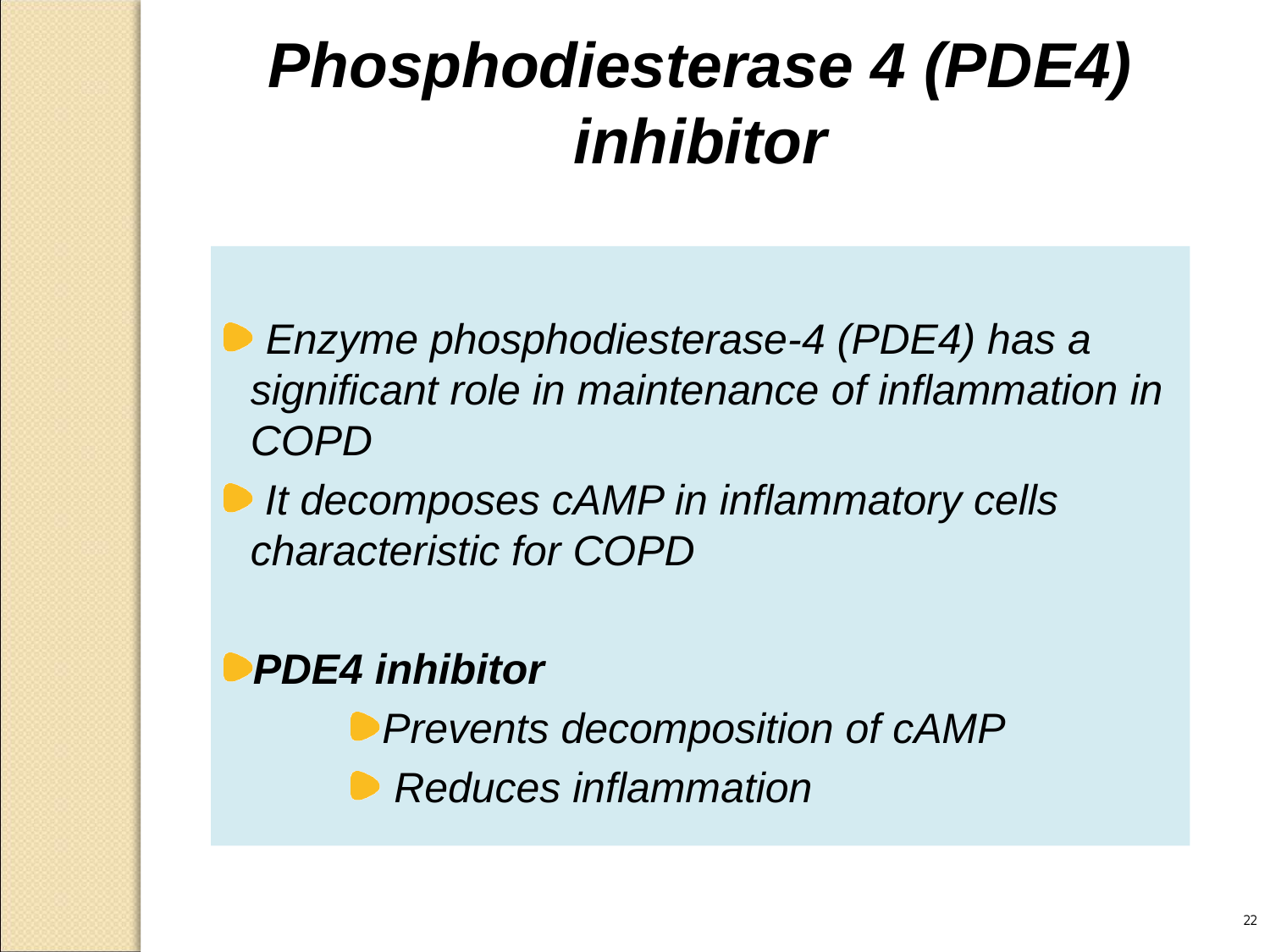

Phosphodiesterase 4 (PDE4) inhibitor

 Enzyme phosphodiesterase-4 (PDE4) has a significant role in maintenance of inflammation in COPD
 It decomposes cAMP in inflammatory cells characteristic for COPD

PDE4 inhibitor
Prevents decomposition of cAMP
 Reduces inflammation

22